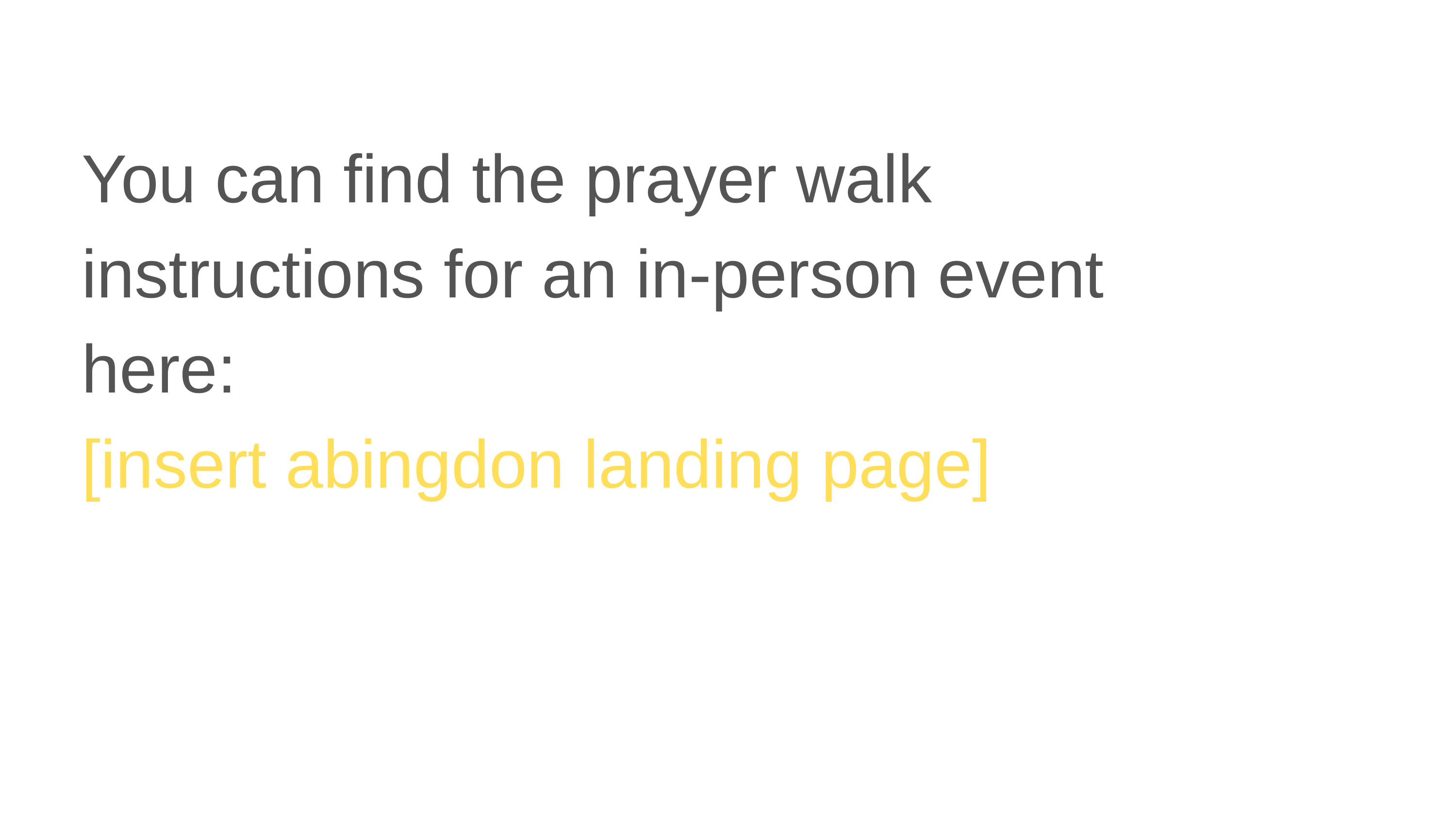

You can find the prayer walk instructions for an in-person event here:
[insert abingdon landing page]